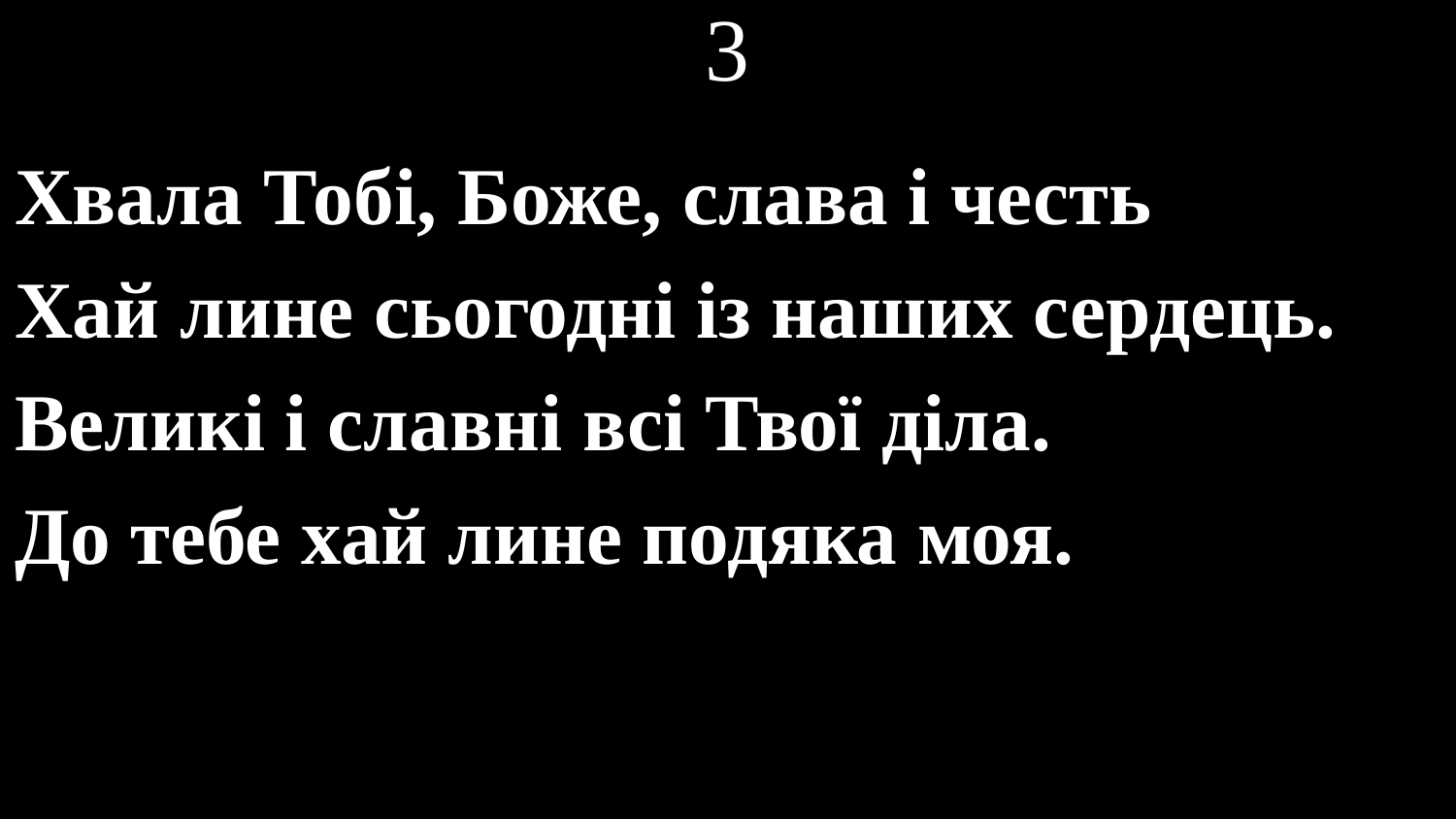

# 3
Хвала Тобі, Боже, слава і честь
Хай лине сьогодні із наших сердець.
Великі і славні всі Твої діла.
До тебе хай лине подяка моя.